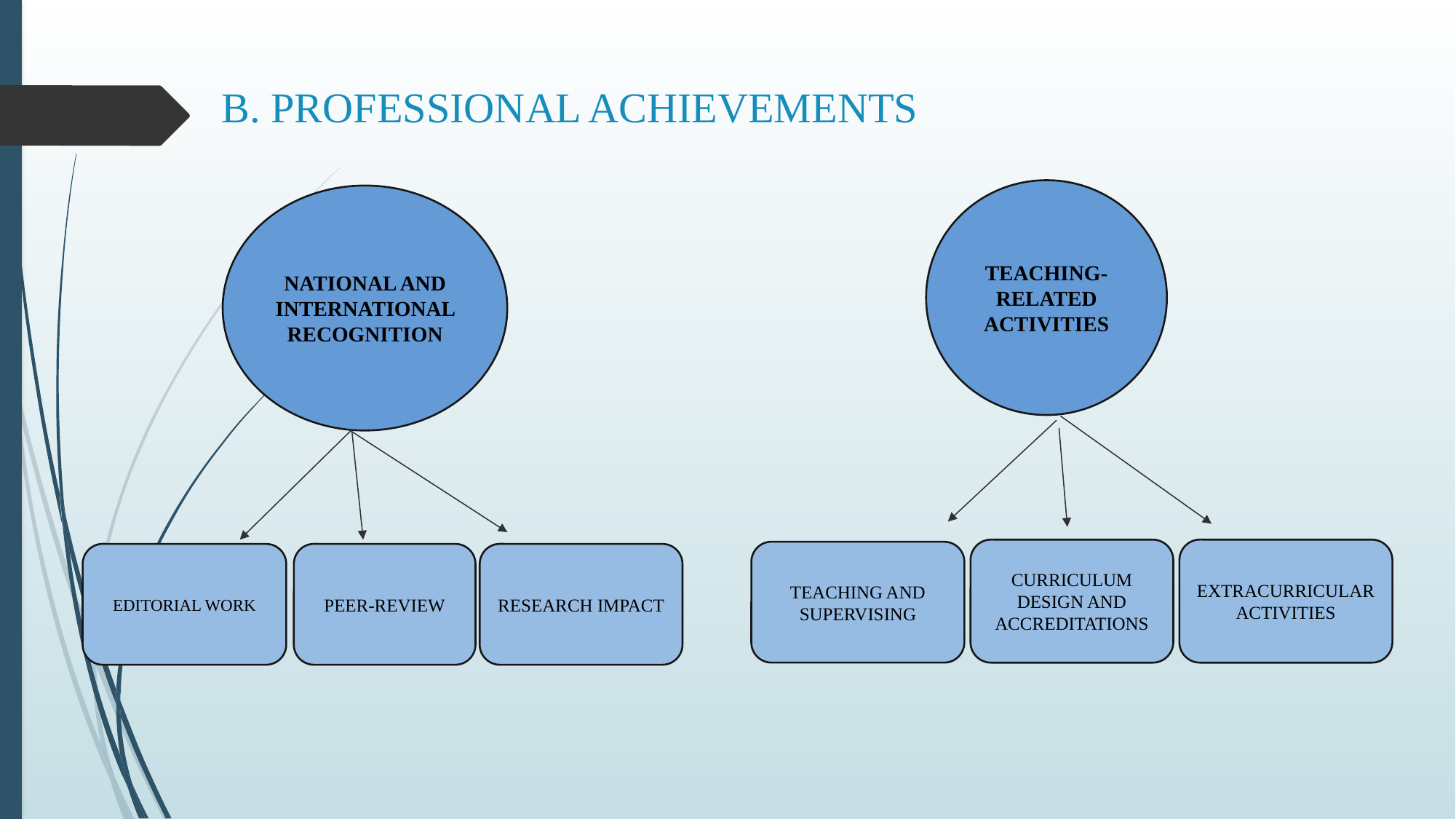

# B. PROFESSIONAL ACHIEVEMENTS
TEACHING-RELATED ACTIVITIES
NATIONAL AND INTERNATIONAL RECOGNITION
EXTRACURRICULAR ACTIVITIES
CURRICULUM DESIGN AND ACCREDITATIONS
TEACHING AND SUPERVISING
EDITORIAL WORK
PEER-REVIEW
RESEARCH IMPACT